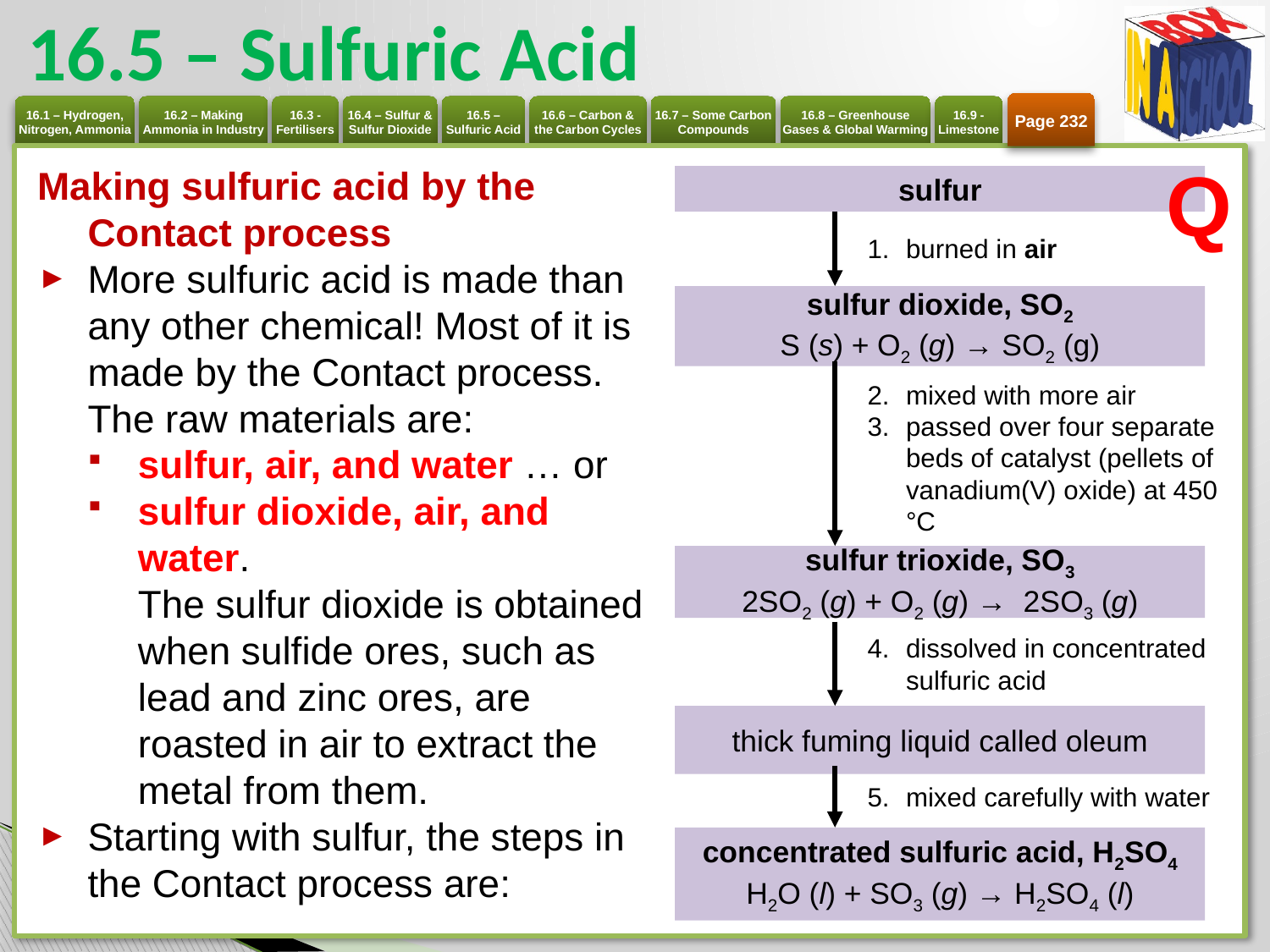

# 16.5 – Sulfuric Acid
Page 232
Q
Making sulfuric acid by the Contact process
More sulfuric acid is made than any other chemical! Most of it is made by the Contact process. The raw materials are:
sulfur, air, and water … or
sulfur dioxide, air, and water.
The sulfur dioxide is obtained when sulfide ores, such as lead and zinc ores, are roasted in air to extract the metal from them.
Starting with sulfur, the steps in the Contact process are:
sulfur
burned in air
mixed with more air
passed over four separate beds of catalyst (pellets of vanadium(V) oxide) at 450 °C
dissolved in concentrated sulfuric acid
mixed carefully with water
sulfur dioxide, SO2
S (s) + O2 (g) → SO2 (g)
sulfur trioxide, SO3
2SO2 (g) + O2 (g) →  2SO3 (g)
thick fuming liquid called oleum
concentrated sulfuric acid, H2SO4
H2O (l) + SO3 (g) → H2SO4 (l)